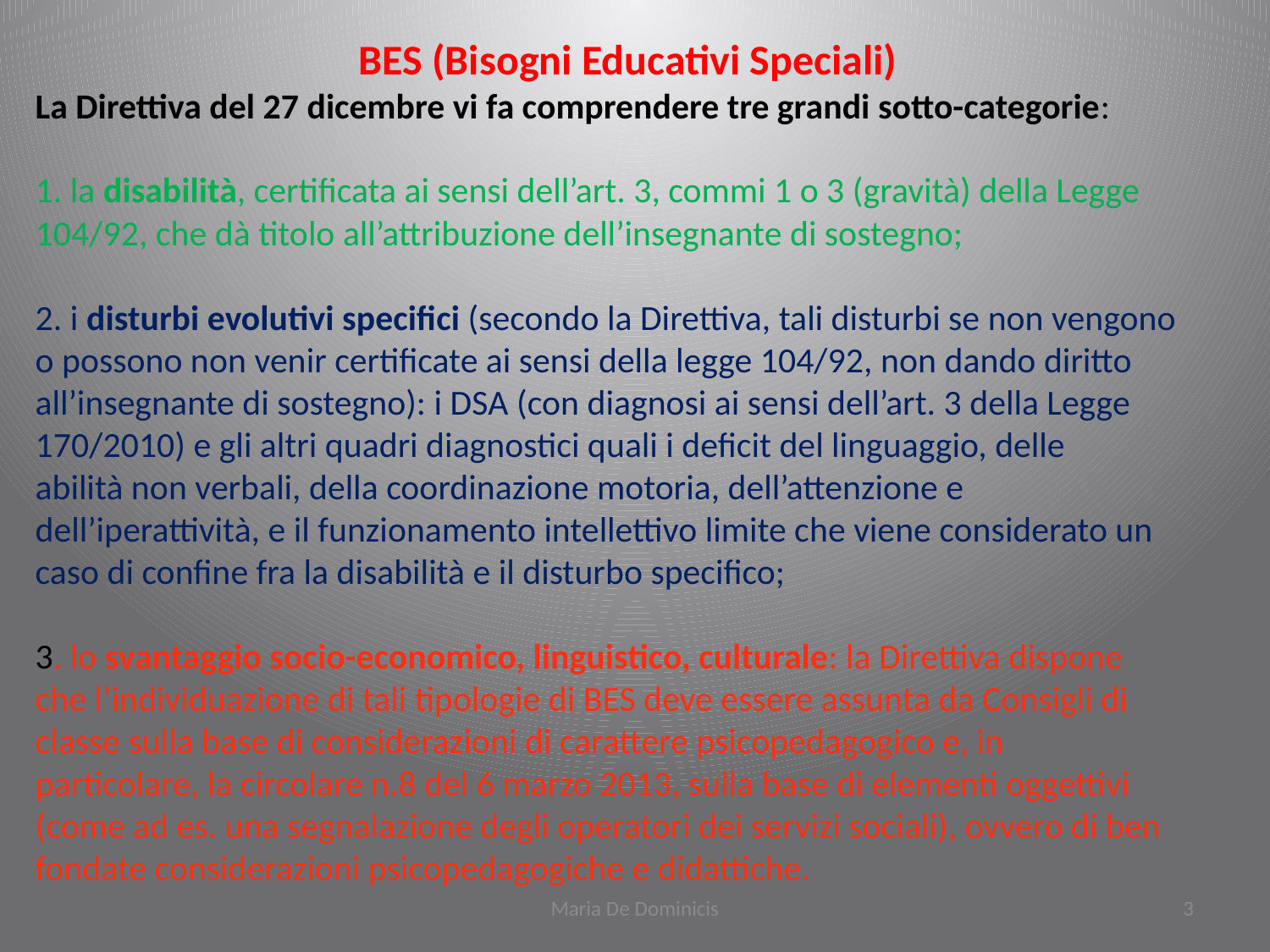

BES (Bisogni Educativi Speciali)
La Direttiva del 27 dicembre vi fa comprendere tre grandi sotto-categorie:

1. la disabilità, certificata ai sensi dell’art. 3, commi 1 o 3 (gravità) della Legge
104/92, che dà titolo all’attribuzione dell’insegnante di sostegno;

2. i disturbi evolutivi specifici (secondo la Direttiva, tali disturbi se non vengono
o possono non venir certificate ai sensi della legge 104/92, non dando diritto
all’insegnante di sostegno): i DSA (con diagnosi ai sensi dell’art. 3 della Legge
170/2010) e gli altri quadri diagnostici quali i deficit del linguaggio, delle
abilità non verbali, della coordinazione motoria, dell’attenzione e
dell’iperattività, e il funzionamento intellettivo limite che viene considerato un
caso di confine fra la disabilità e il disturbo specifico;

3. lo svantaggio socio-economico, linguistico, culturale: la Direttiva dispone
che l’individuazione di tali tipologie di BES deve essere assunta da Consigli di
classe sulla base di considerazioni di carattere psicopedagogico e, in
particolare, la circolare n.8 del 6 marzo 2013, sulla base di elementi oggettivi
(come ad es. una segnalazione degli operatori dei servizi sociali), ovvero di ben
fondate considerazioni psicopedagogiche e didattiche.
Maria De Dominicis
3